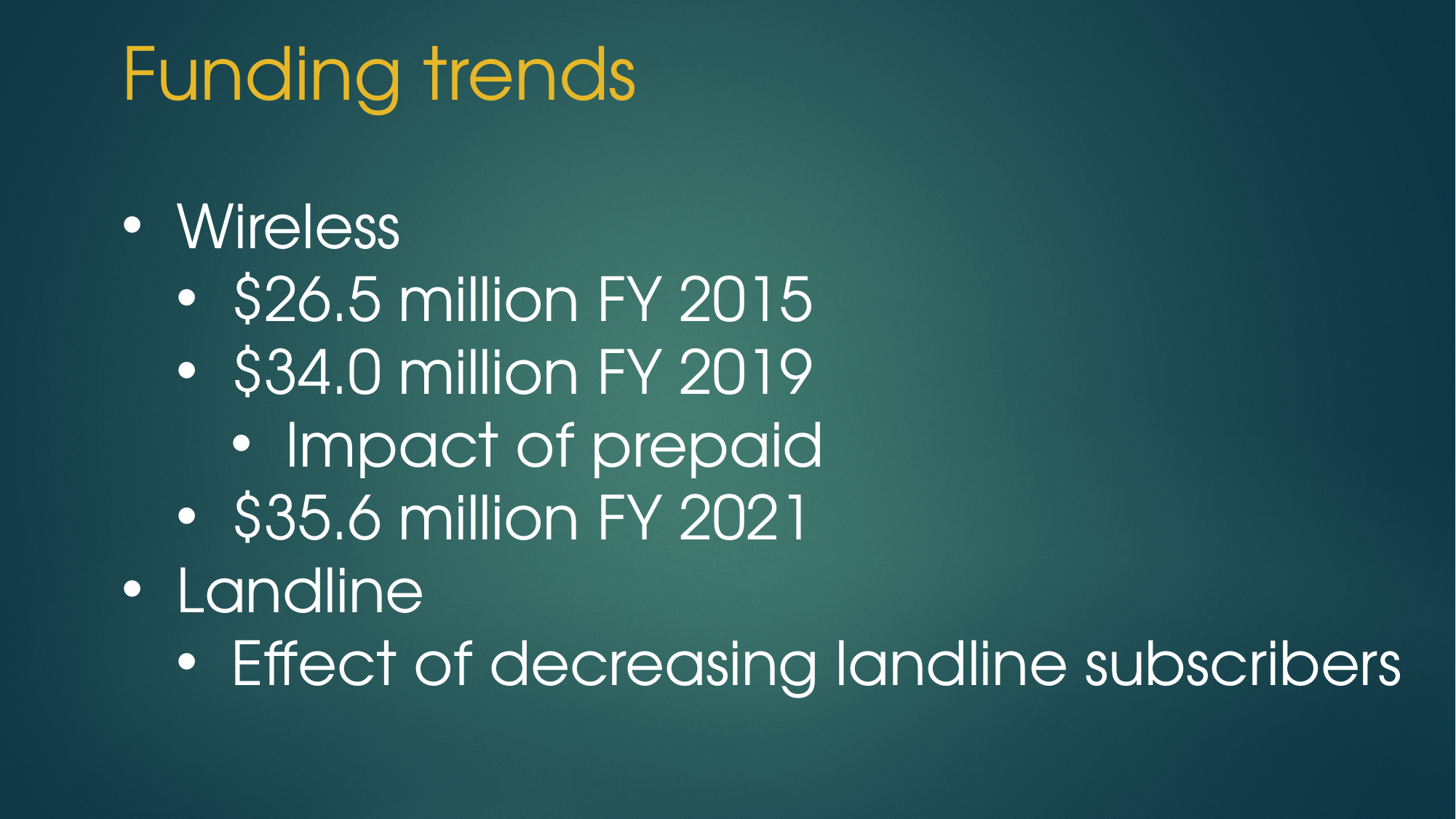

Funding trends

Wireless
$26.5 million FY 2015
$34.0 million FY 2019
Impact of prepaid
$35.6 million FY 2021
Landline
Effect of decreasing landline subscribers